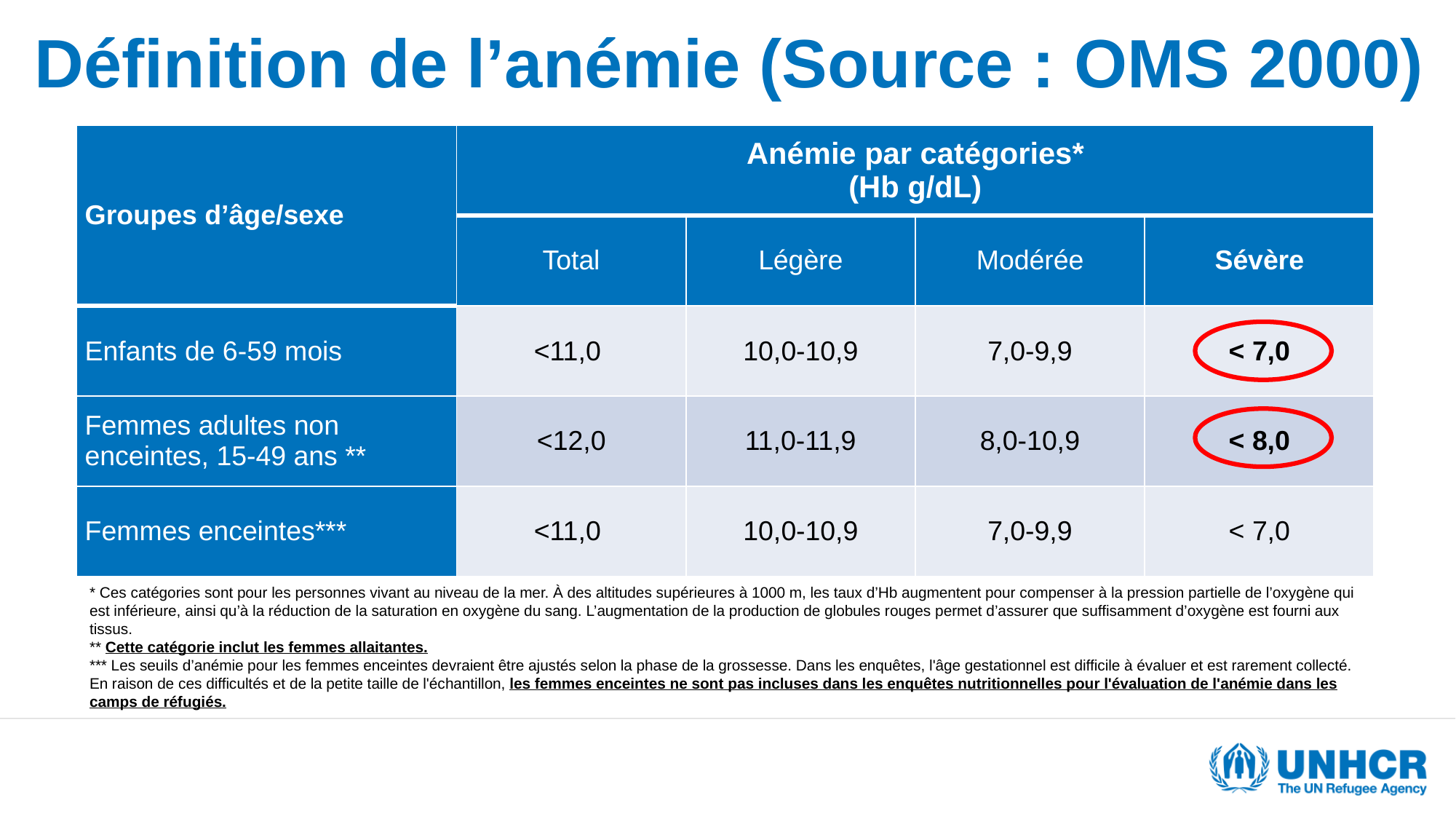

# Définition de l’anémie (Source : OMS 2000)
| Groupes d’âge/sexe | Anémie par catégories\* (Hb g/dL) |  |  |  |
| --- | --- | --- | --- | --- |
|  | Total | Légère | Modérée | Sévère |
| Enfants de 6-59 mois | <11,0 | 10,0-10,9 | 7,0-9,9 | < 7,0 |
| Femmes adultes non enceintes, 15-49 ans \*\* | <12,0 | 11,0-11,9 | 8,0-10,9 | < 8,0 |
| Femmes enceintes\*\*\* | <11,0 | 10,0-10,9 | 7,0-9,9 | < 7,0 |

* Ces catégories sont pour les personnes vivant au niveau de la mer. À des altitudes supérieures à 1000 m, les taux d’Hb augmentent pour compenser à la pression partielle de l’oxygène qui est inférieure, ainsi qu’à la réduction de la saturation en oxygène du sang. L’augmentation de la production de globules rouges permet d’assurer que suffisamment d’oxygène est fourni aux tissus.
** Cette catégorie inclut les femmes allaitantes.
*** Les seuils d’anémie pour les femmes enceintes devraient être ajustés selon la phase de la grossesse. Dans les enquêtes, l'âge gestationnel est difficile à évaluer et est rarement collecté. En raison de ces difficultés et de la petite taille de l'échantillon, les femmes enceintes ne sont pas incluses dans les enquêtes nutritionnelles pour l'évaluation de l'anémie dans les camps de réfugiés.